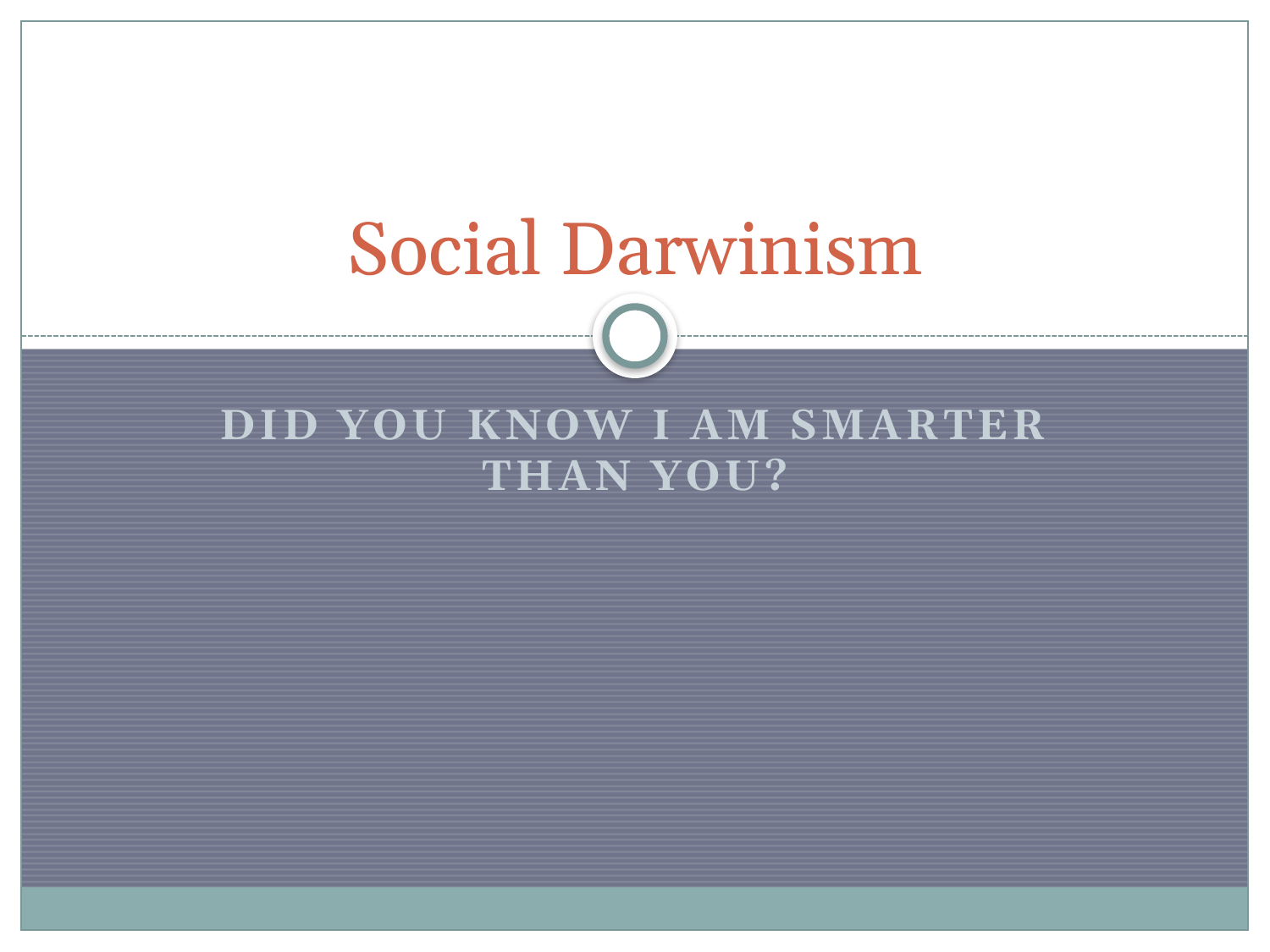

# Social Darwinism
Did you know I am smarter than you?